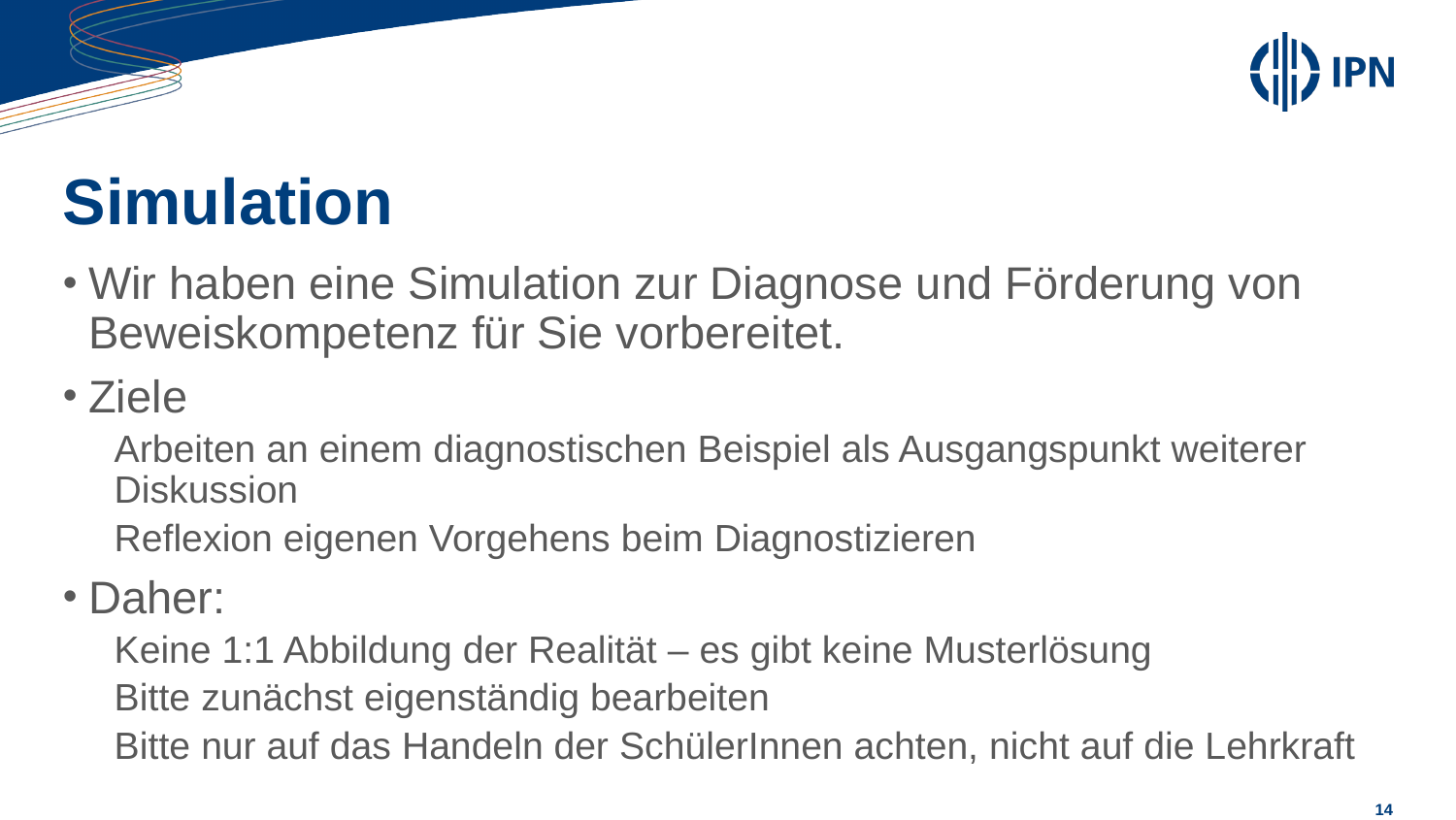

# Simulation
Wir haben eine Simulation zur Diagnose und Förderung von Beweiskompetenz für Sie vorbereitet.
Ziele
Arbeiten an einem diagnostischen Beispiel als Ausgangspunkt weiterer Diskussion
Reflexion eigenen Vorgehens beim Diagnostizieren
Daher:
Keine 1:1 Abbildung der Realität – es gibt keine Musterlösung
Bitte zunächst eigenständig bearbeiten
Bitte nur auf das Handeln der SchülerInnen achten, nicht auf die Lehrkraft

14